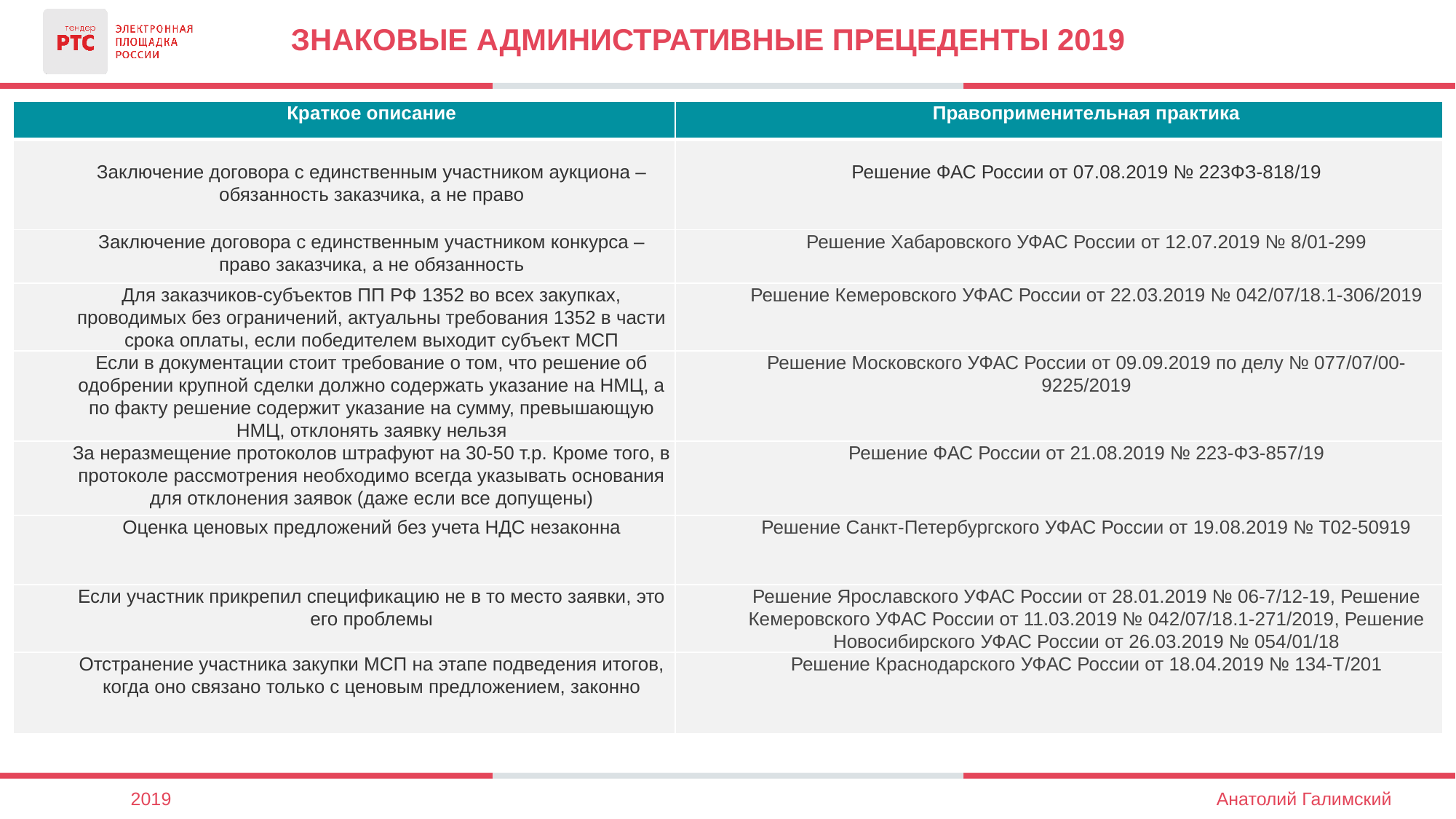

# Знаковые административные прецеденты 2019

| Краткое описание | Правоприменительная практика |
| --- | --- |
| Заключение договора с единственным участником аукциона – обязанность заказчика, а не право | Решение ФАС России от 07.08.2019 № 223ФЗ-818/19 |
| Заключение договора с единственным участником конкурса – право заказчика, а не обязанность | Решение Хабаровского УФАС России от 12.07.2019 № 8/01-299 |
| Для заказчиков-субъектов ПП РФ 1352 во всех закупках, проводимых без ограничений, актуальны требования 1352 в части срока оплаты, если победителем выходит субъект МСП | Решение Кемеровского УФАС России от 22.03.2019 № 042/07/18.1-306/2019 |
| Если в документации стоит требование о том, что решение об одобрении крупной сделки должно содержать указание на НМЦ, а по факту решение содержит указание на сумму, превышающую НМЦ, отклонять заявку нельзя | Решение Московского УФАС России от 09.09.2019 по делу № 077/07/00-9225/2019 |
| За неразмещение протоколов штрафуют на 30-50 т.р. Кроме того, в протоколе рассмотрения необходимо всегда указывать основания для отклонения заявок (даже если все допущены) | Решение ФАС России от 21.08.2019 № 223-ФЗ-857/19 |
| Оценка ценовых предложений без учета НДС незаконна | Решение Санкт-Петербургского УФАС России от 19.08.2019 № Т02-50919 |
| Если участник прикрепил спецификацию не в то место заявки, это его проблемы | Решение Ярославского УФАС России от 28.01.2019 № 06-7/12-19, Решение Кемеровского УФАС России от 11.03.2019 № 042/07/18.1-271/2019, Решение Новосибирского УФАС России от 26.03.2019 № 054/01/18 |
| Отстранение участника закупки МСП на этапе подведения итогов, когда оно связано только с ценовым предложением, законно | Решение Краснодарского УФАС России от 18.04.2019 № 134-Т/201 |

2019
Анатолий Галимский